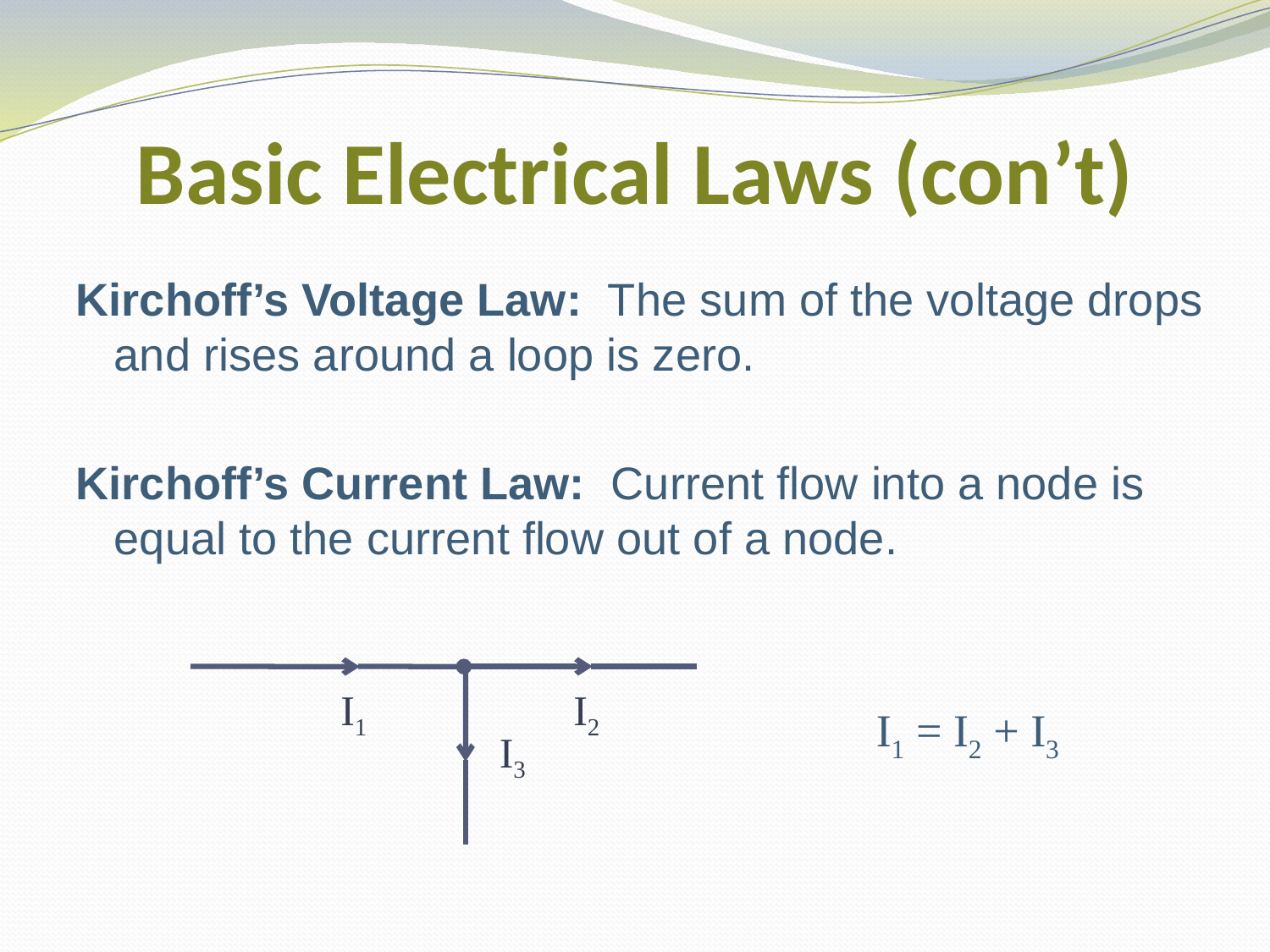

# Basic Electrical Laws (con’t)
Kirchoff’s Voltage Law:  The sum of the voltage drops and rises around a loop is zero.

Kirchoff’s Current Law:  Current flow into a node is equal to the current flow out of a node.

							I1 = I2 + I3
I1
I2
I3